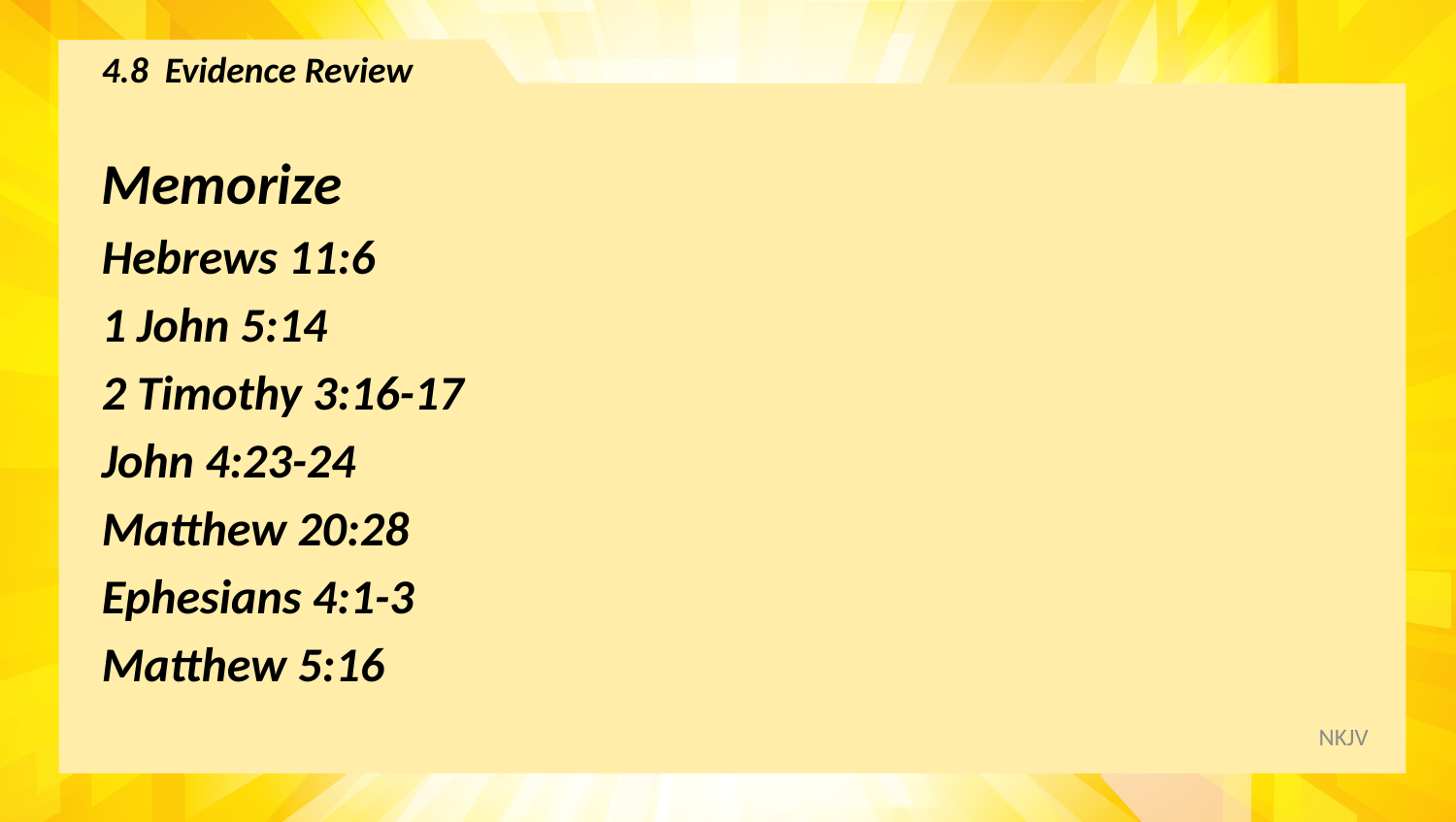

# 4.8  Evidence Review
Memorize
Hebrews 11:6
1 John 5:14
2 Timothy 3:16-17
John 4:23-24
Matthew 20:28
Ephesians 4:1-3
Matthew 5:16
NKJV